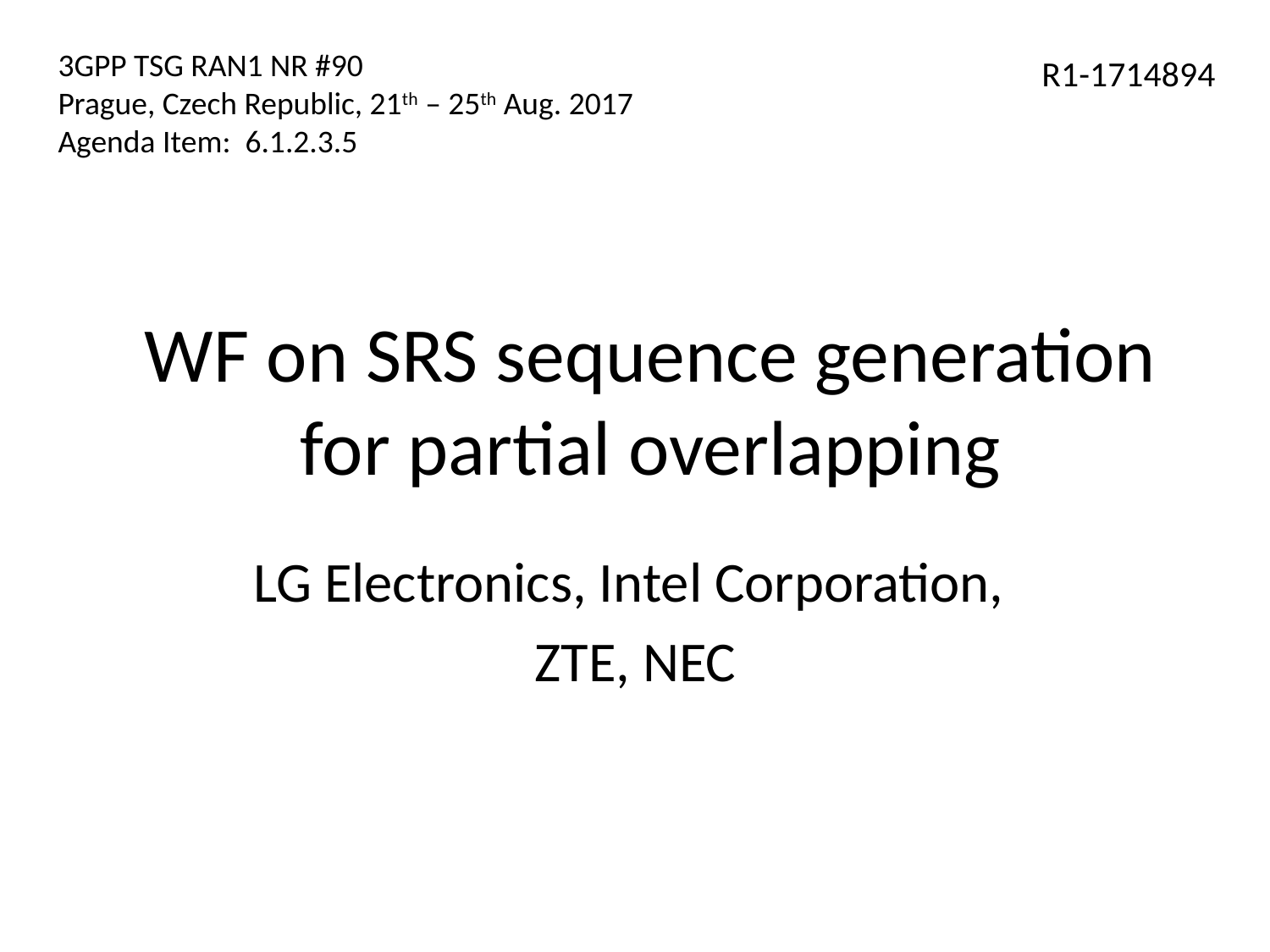

3GPP TSG RAN1 NR #90
Prague, Czech Republic, 21th – 25th Aug. 2017
Agenda Item:  6.1.2.3.5
R1-1714894
# WF on SRS sequence generation for partial overlapping
LG Electronics, Intel Corporation,
ZTE, NEC